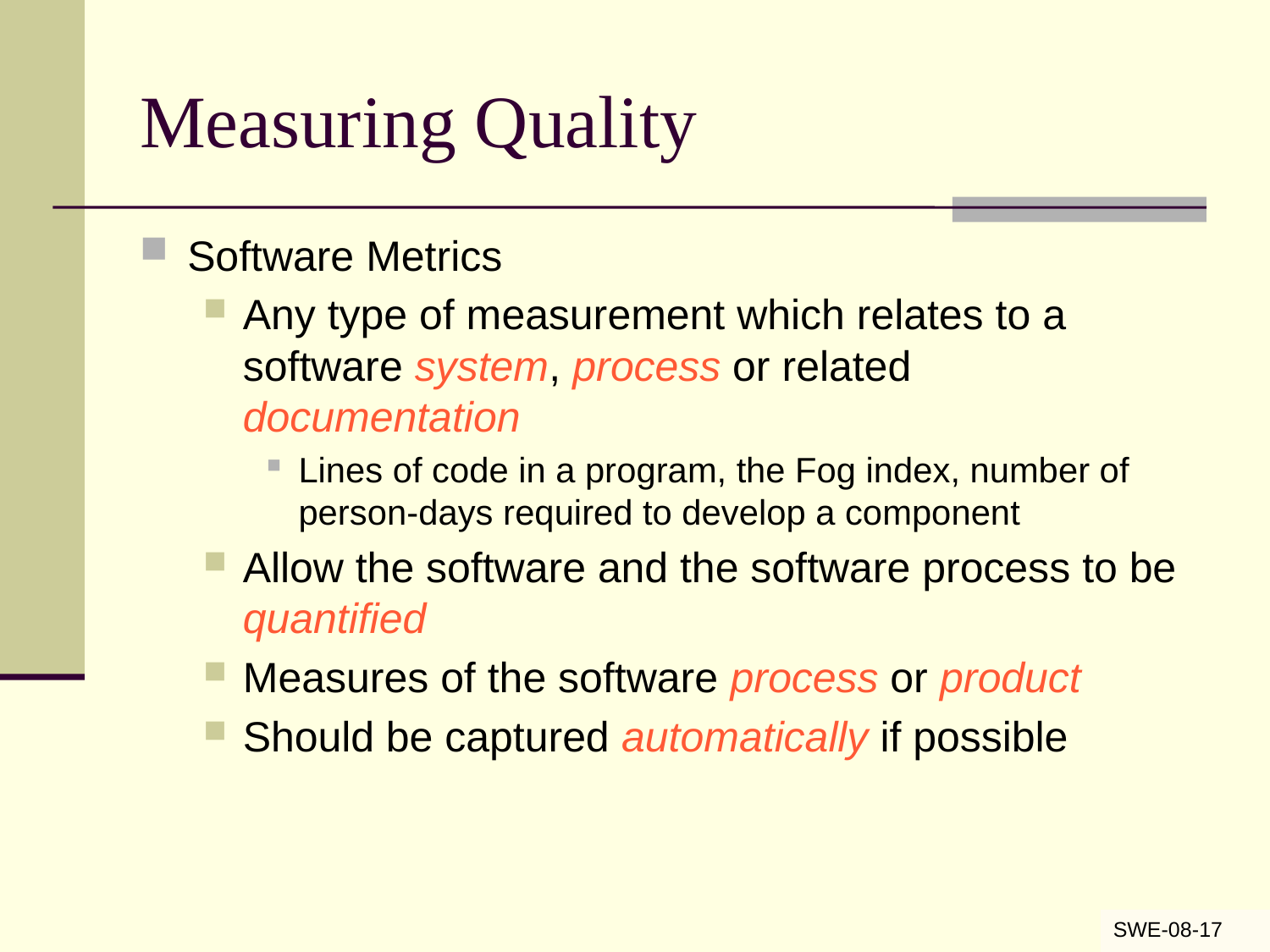

# Measuring Quality
Software Metrics
Any type of measurement which relates to a software system, process or related documentation
Lines of code in a program, the Fog index, number of person-days required to develop a component
Allow the software and the software process to be quantified
Measures of the software process or product
Should be captured automatically if possible